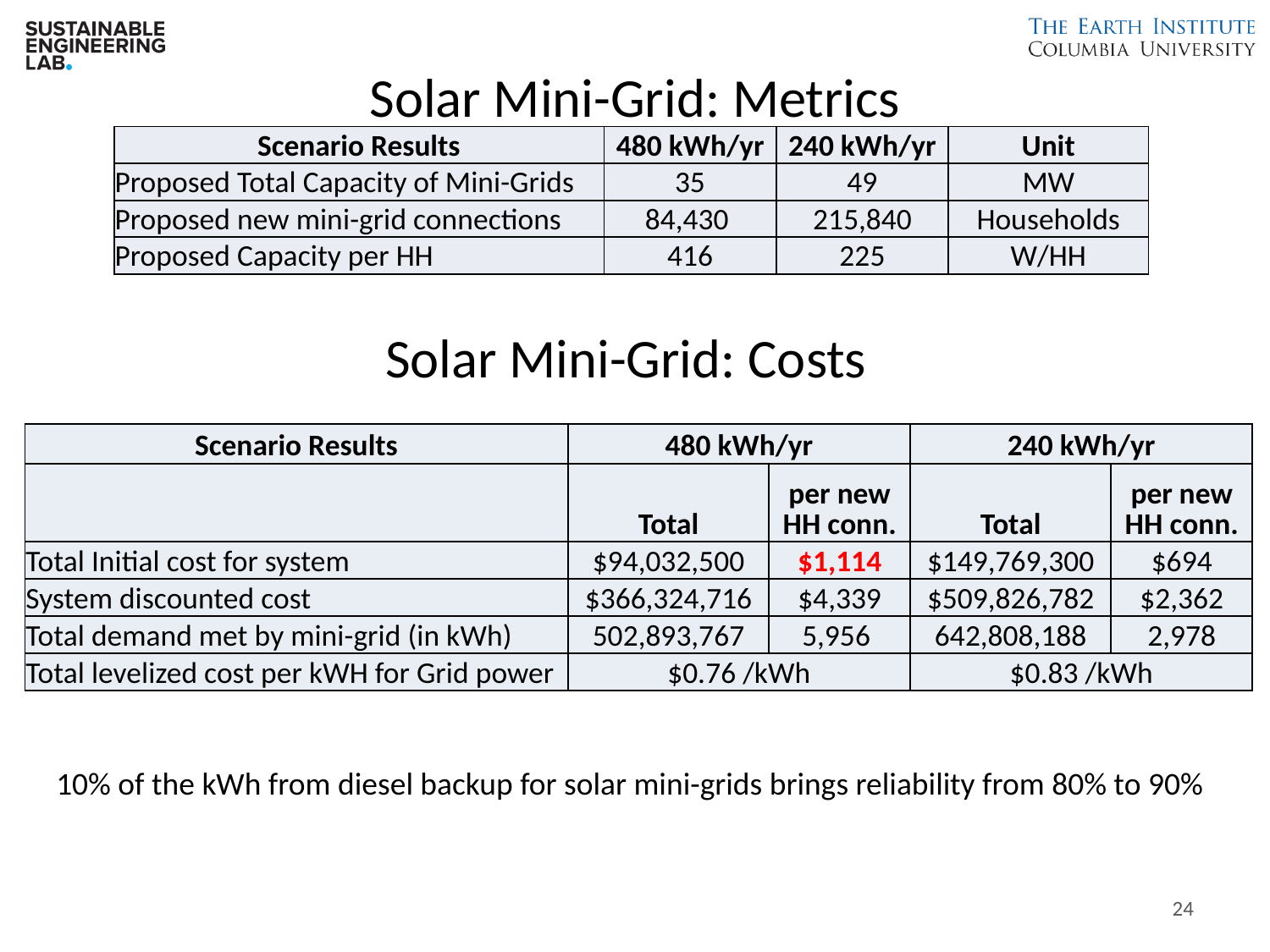

# Solar Mini-Grid: Metrics
| Scenario Results | 480 kWh/yr | 240 kWh/yr | Unit |
| --- | --- | --- | --- |
| Proposed Total Capacity of Mini-Grids | 35 | 49 | MW |
| Proposed new mini-grid connections | 84,430 | 215,840 | Households |
| Proposed Capacity per HH | 416 | 225 | W/HH |
Solar Mini-Grid: Costs
| Scenario Results | 480 kWh/yr |  | 240 kWh/yr |  |
| --- | --- | --- | --- | --- |
|  | Total | per new HH conn. | Total | per new HH conn. |
| Total Initial cost for system | $94,032,500 | $1,114 | $149,769,300 | $694 |
| System discounted cost | $366,324,716 | $4,339 | $509,826,782 | $2,362 |
| Total demand met by mini-grid (in kWh) | 502,893,767 | 5,956 | 642,808,188 | 2,978 |
| Total levelized cost per kWH for Grid power | $0.76 /kWh |  | $0.83 /kWh |  |
10% of the kWh from diesel backup for solar mini-grids brings reliability from 80% to 90%
24